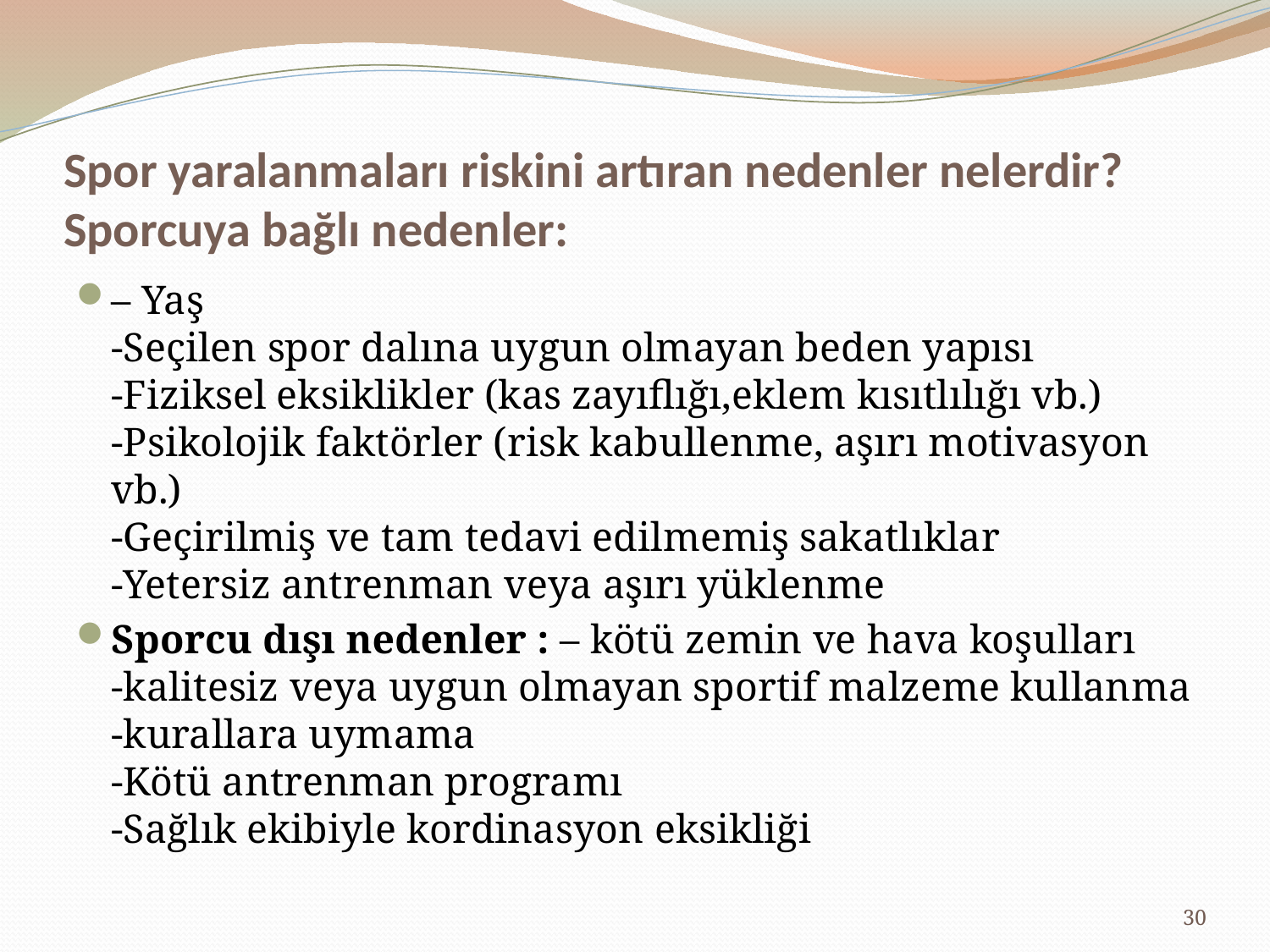

# Spor yaralanmaları riskini artıran nedenler nelerdir? Sporcuya bağlı nedenler:
– Yaş
-Seçilen spor dalına uygun olmayan beden yapısı
-Fiziksel eksiklikler (kas zayıflığı,eklem kısıtlılığı vb.)
-Psikolojik faktörler (risk kabullenme, aşırı motivasyon vb.)
-Geçirilmiş ve tam tedavi edilmemiş sakatlıklar
-Yetersiz antrenman veya aşırı yüklenme
Sporcu dışı nedenler : – kötü zemin ve hava koşulları
-kalitesiz veya uygun olmayan sportif malzeme kullanma
-kurallara uymama
-Kötü antrenman programı
-Sağlık ekibiyle kordinasyon eksikliği
30